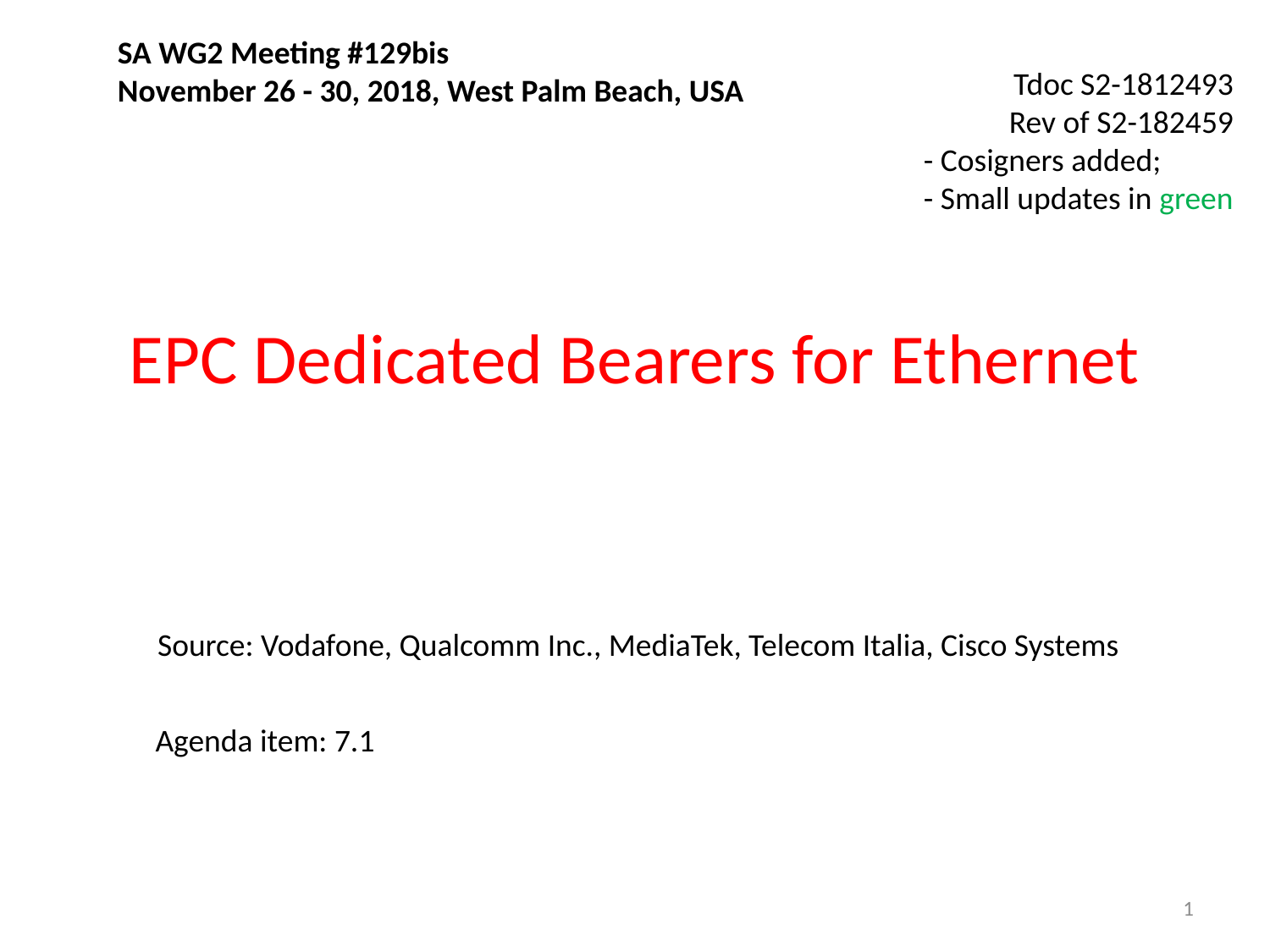

SA WG2 Meeting #129bis
November 26 - 30, 2018, West Palm Beach, USA
Tdoc S2-1812493
Rev of S2-182459
- Cosigners added;
- Small updates in green

# EPC Dedicated Bearers for Ethernet
Source: Vodafone, Qualcomm Inc., MediaTek, Telecom Italia, Cisco Systems
Agenda item: 7.1
1